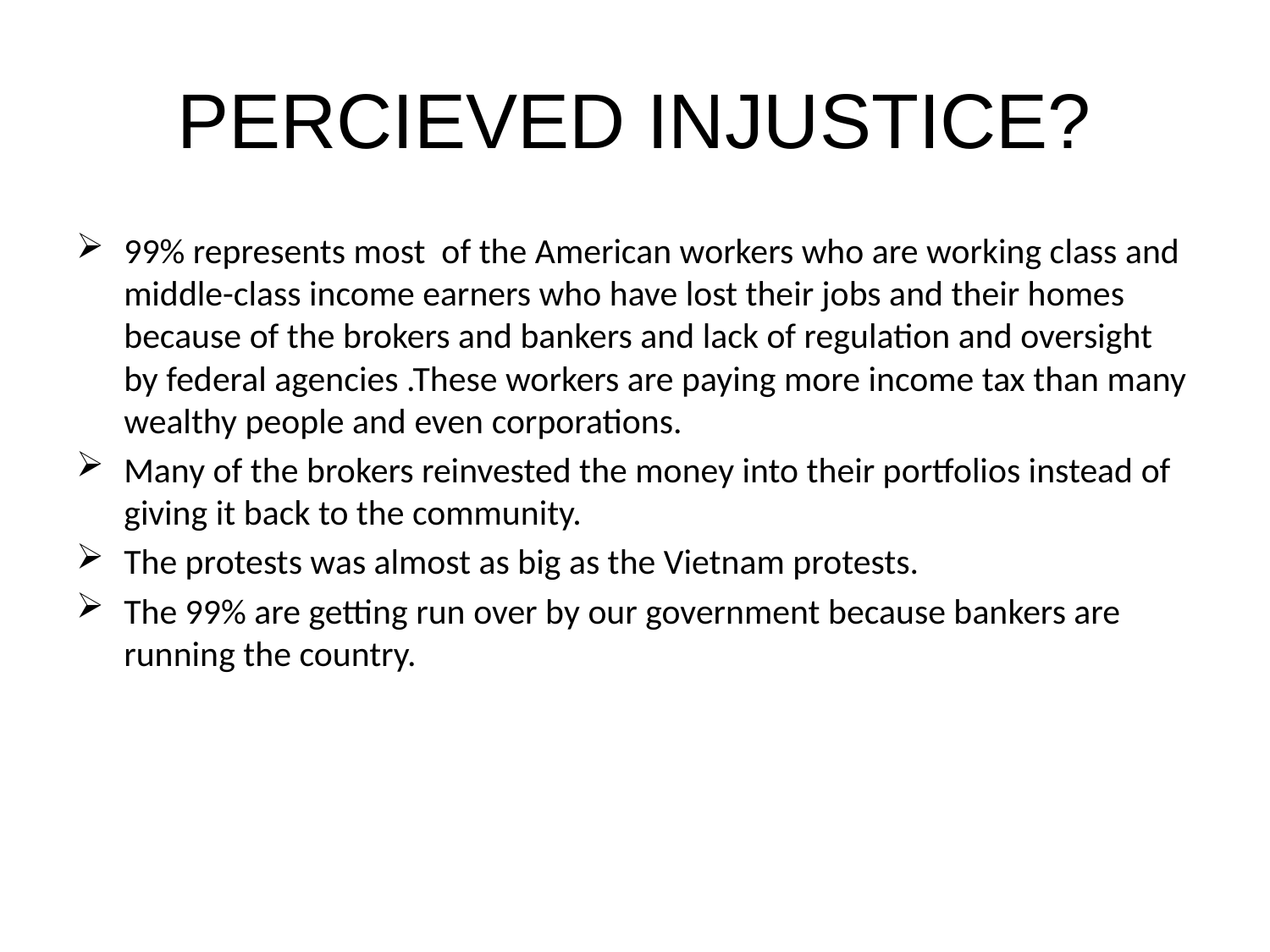

# PERCIEVED INJUSTICE?
99% represents most  of the American workers who are working class and middle-class income earners who have lost their jobs and their homes because of the brokers and bankers and lack of regulation and oversight by federal agencies .These workers are paying more income tax than many wealthy people and even corporations.
Many of the brokers reinvested the money into their portfolios instead of giving it back to the community.
The protests was almost as big as the Vietnam protests.
The 99% are getting run over by our government because bankers are running the country.